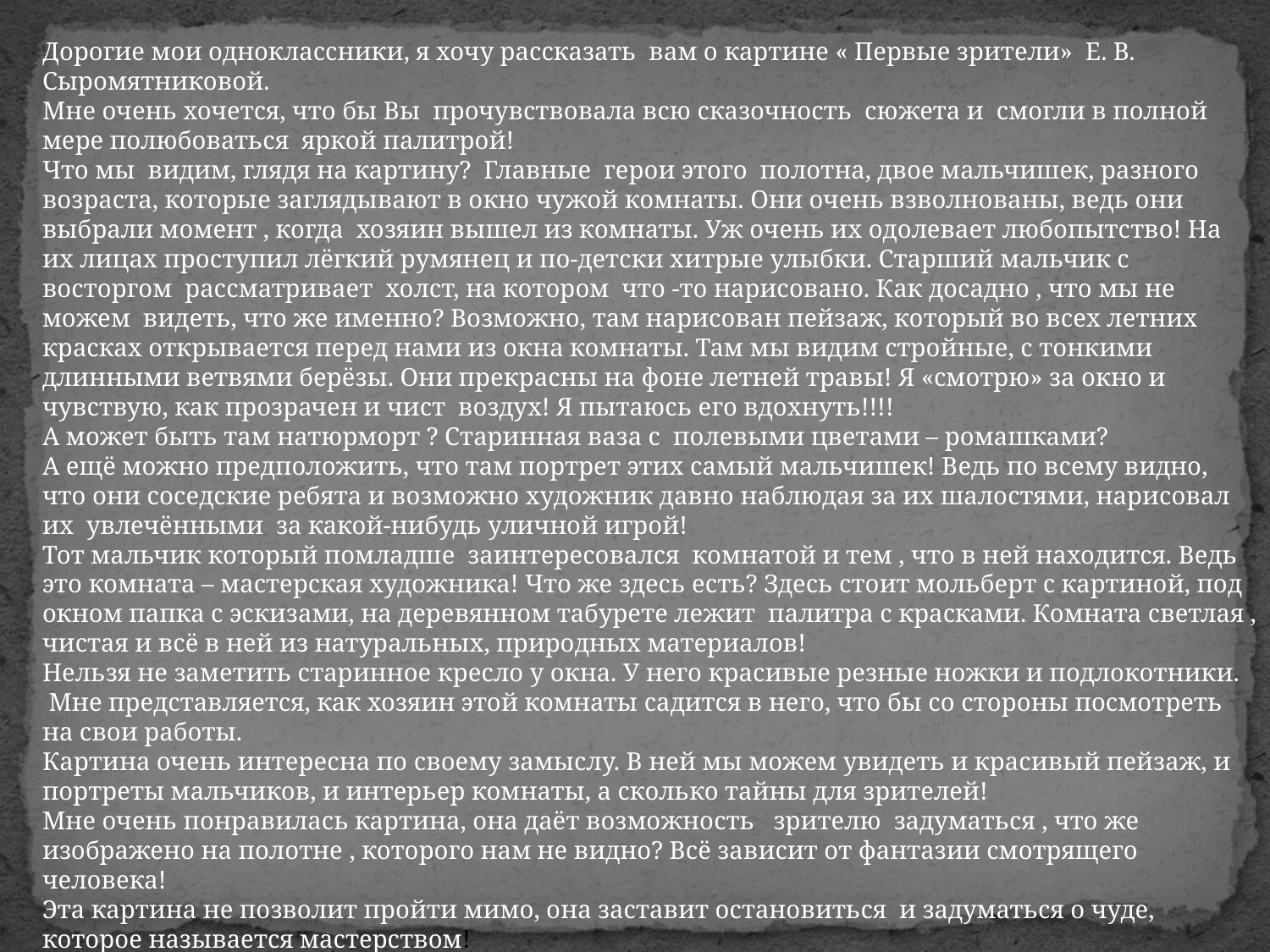

Дорогие мои одноклассники, я хочу рассказать  вам о картине « Первые зрители»  Е. В. Сыромятниковой.
Мне очень хочется, что бы Вы  прочувствовала всю сказочность  сюжета и  смогли в полной мере полюбоваться  яркой палитрой!
Что мы  видим, глядя на картину?  Главные  герои этого  полотна, двое мальчишек, разного возраста, которые заглядывают в окно чужой комнаты. Они очень взволнованы, ведь они выбрали момент , когда  хозяин вышел из комнаты. Уж очень их одолевает любопытство! На их лицах проступил лёгкий румянец и по-детски хитрые улыбки. Старший мальчик с восторгом  рассматривает  холст, на котором  что -то нарисовано. Как досадно , что мы не можем  видеть, что же именно? Возможно, там нарисован пейзаж, который во всех летних красках открывается перед нами из окна комнаты. Там мы видим стройные, с тонкими длинными ветвями берёзы. Они прекрасны на фоне летней травы! Я «смотрю» за окно и чувствую, как прозрачен и чист  воздух! Я пытаюсь его вдохнуть!!!!
А может быть там натюрморт ? Старинная ваза с  полевыми цветами – ромашками?
А ещё можно предположить, что там портрет этих самый мальчишек! Ведь по всему видно, что они соседские ребята и возможно художник давно наблюдая за их шалостями, нарисовал их  увлечёнными  за какой-нибудь уличной игрой!
Тот мальчик который помладше  заинтересовался  комнатой и тем , что в ней находится. Ведь это комната – мастерская художника! Что же здесь есть? Здесь стоит мольберт с картиной, под окном папка с эскизами, на деревянном табурете лежит  палитра с красками. Комната светлая , чистая и всё в ней из натуральных, природных материалов!
Нельзя не заметить старинное кресло у окна. У него красивые резные ножки и подлокотники.  Мне представляется, как хозяин этой комнаты садится в него, что бы со стороны посмотреть на свои работы.
Картина очень интересна по своему замыслу. В ней мы можем увидеть и красивый пейзаж, и портреты мальчиков, и интерьер комнаты, а сколько тайны для зрителей!
Мне очень понравилась картина, она даёт возможность   зрителю  задуматься , что же изображено на полотне , которого нам не видно? Всё зависит от фантазии смотрящего человека!
Эта картина не позволит пройти мимо, она заставит остановиться  и задуматься о чуде, которое называется мастерством!